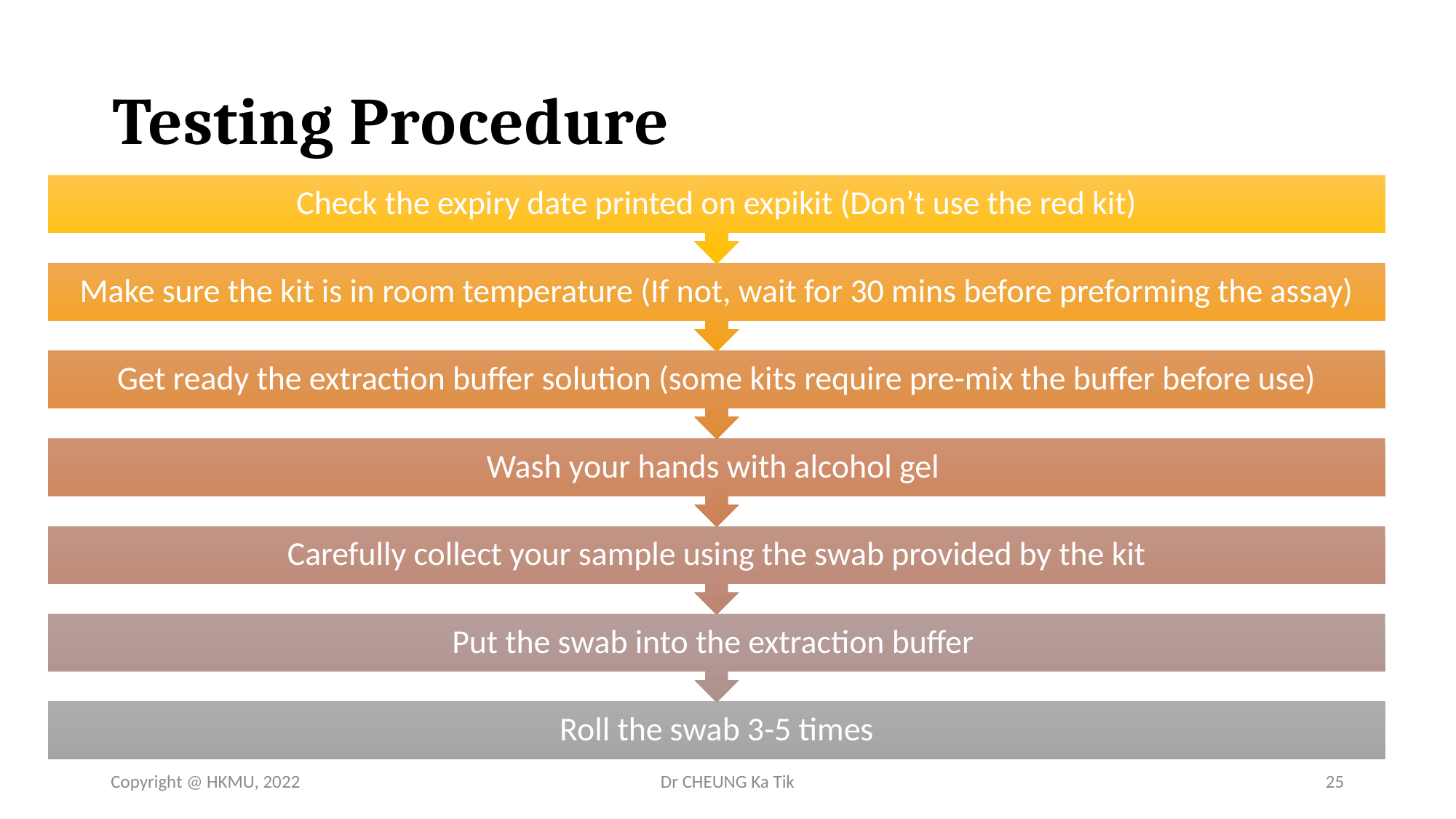

# Testing Procedure
Roll the swab 3-5 times
Put the swab into the extraction buffer
Carefully collect your sample using the swab provided by the kit
Wash your hands with alcohol gel
Get ready the extraction buffer solution (some kits require pre-mix the buffer before use)
Make sure the kit is in room temperature (If not, wait for 30 mins before preforming the assay)
Check the expiry date printed on expikit (Don’t use the red kit)
Copyright @ HKMU, 2022
Dr CHEUNG Ka Tik
25